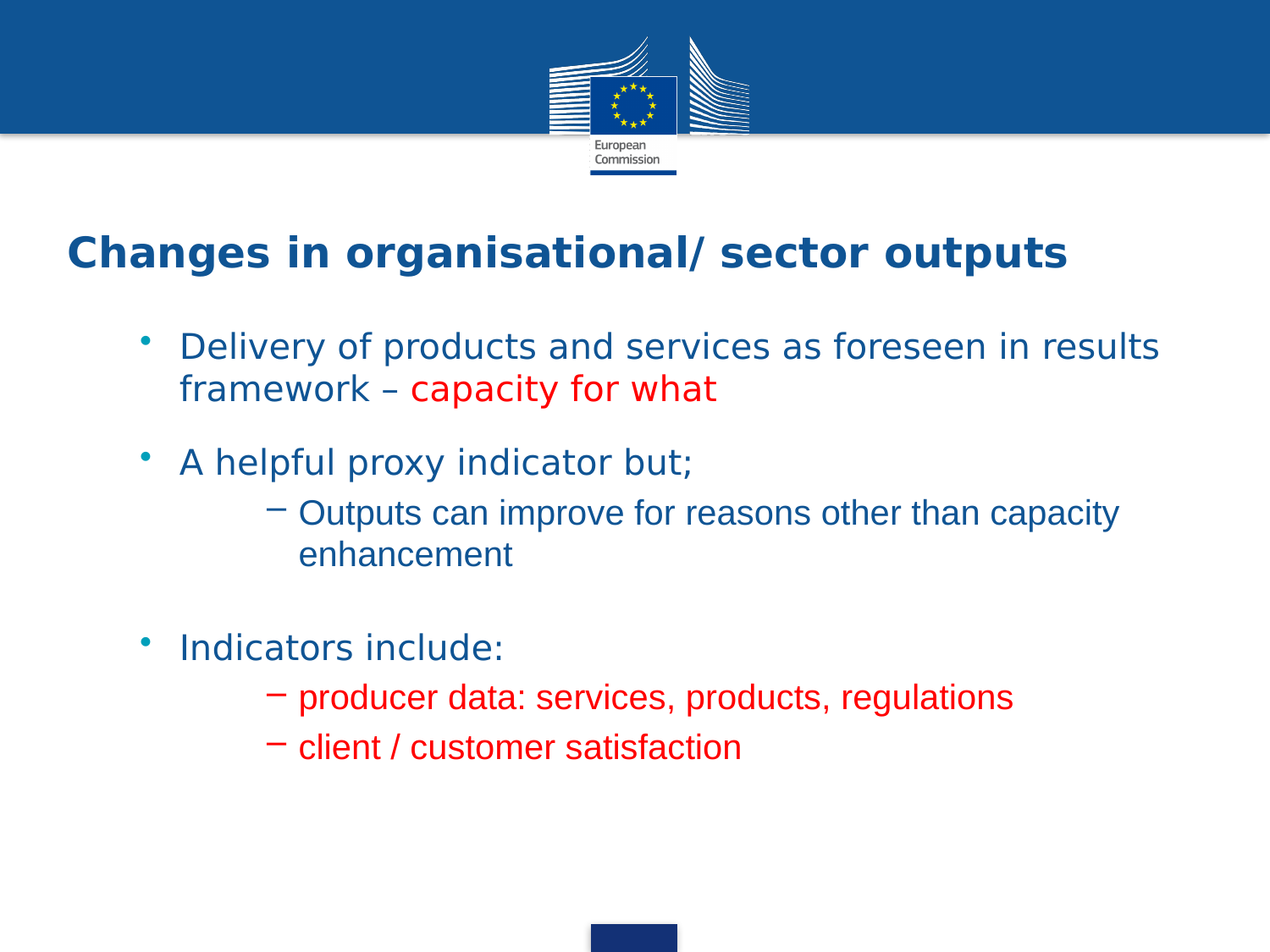

# Changes in organisational/ sector outputs
Delivery of products and services as foreseen in results framework – capacity for what

A helpful proxy indicator but;
Outputs can improve for reasons other than capacity enhancement

Indicators include:
producer data: services, products, regulations
client / customer satisfaction